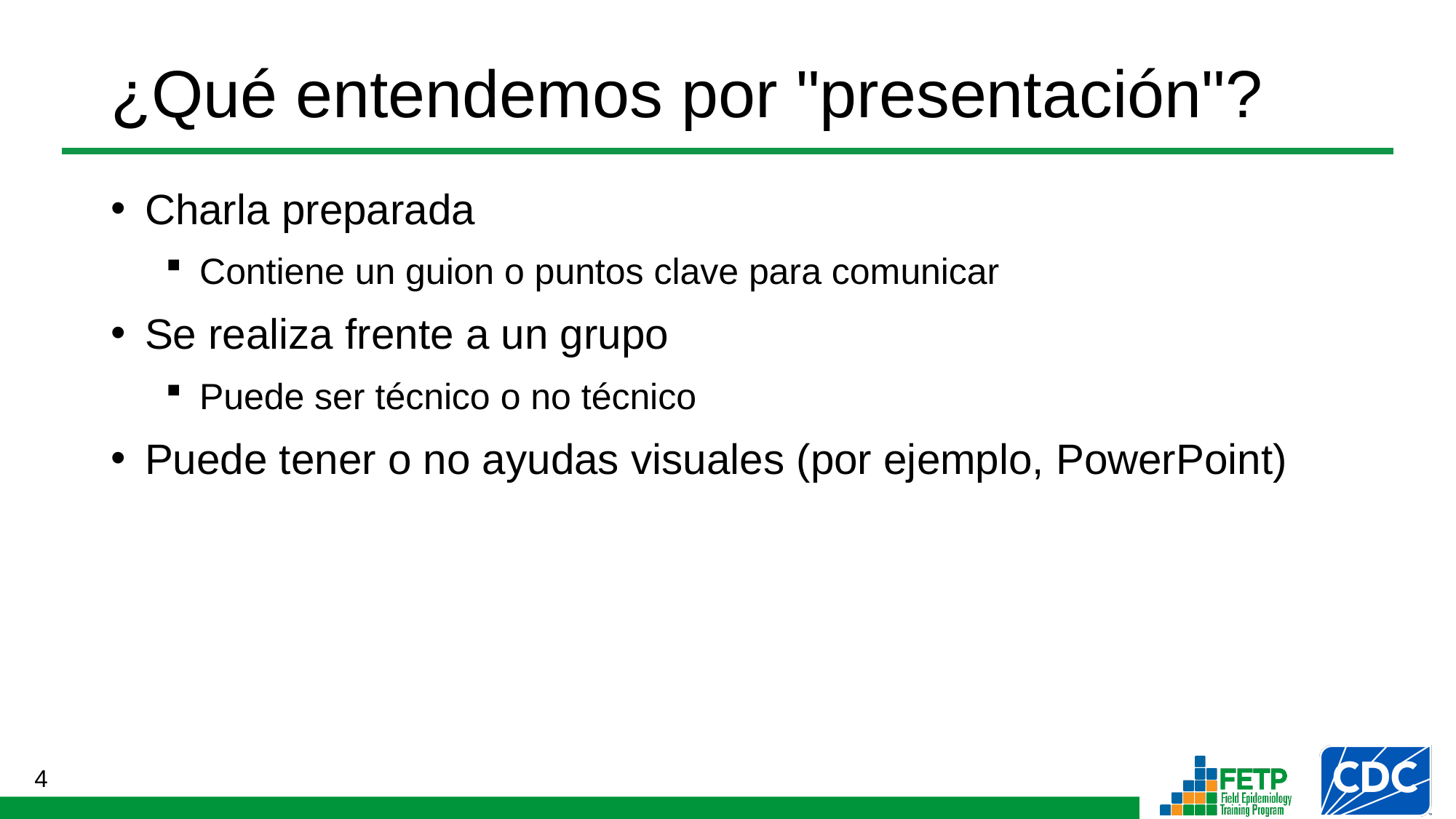

# ¿Qué entendemos por "presentación"?
Charla preparada
Contiene un guion o puntos clave para comunicar
Se realiza frente a un grupo
Puede ser técnico o no técnico
Puede tener o no ayudas visuales (por ejemplo, PowerPoint)